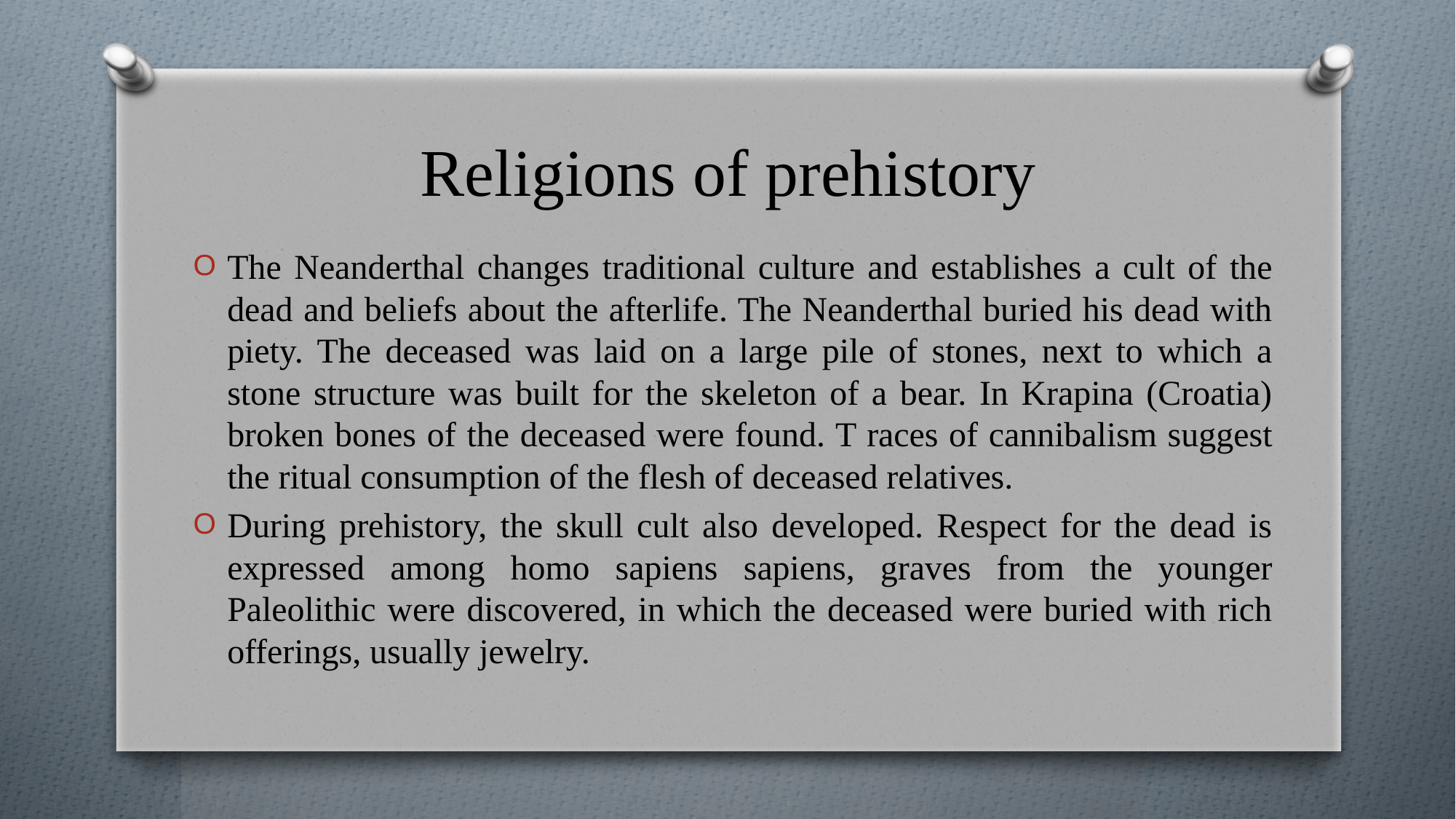

# Religions of prehistory
The Neanderthal changes traditional culture and establishes a cult of the dead and beliefs about the afterlife. The Neanderthal buried his dead with piety. The deceased was laid on a large pile of stones, next to which a stone structure was built for the skeleton of a bear. In Krapina (Croatia) broken bones of the deceased were found. T races of cannibalism suggest the ritual consumption of the flesh of deceased relatives.
During prehistory, the skull cult also developed. Respect for the dead is expressed among homo sapiens sapiens, graves from the younger Paleolithic were discovered, in which the deceased were buried with rich offerings, usually jewelry.